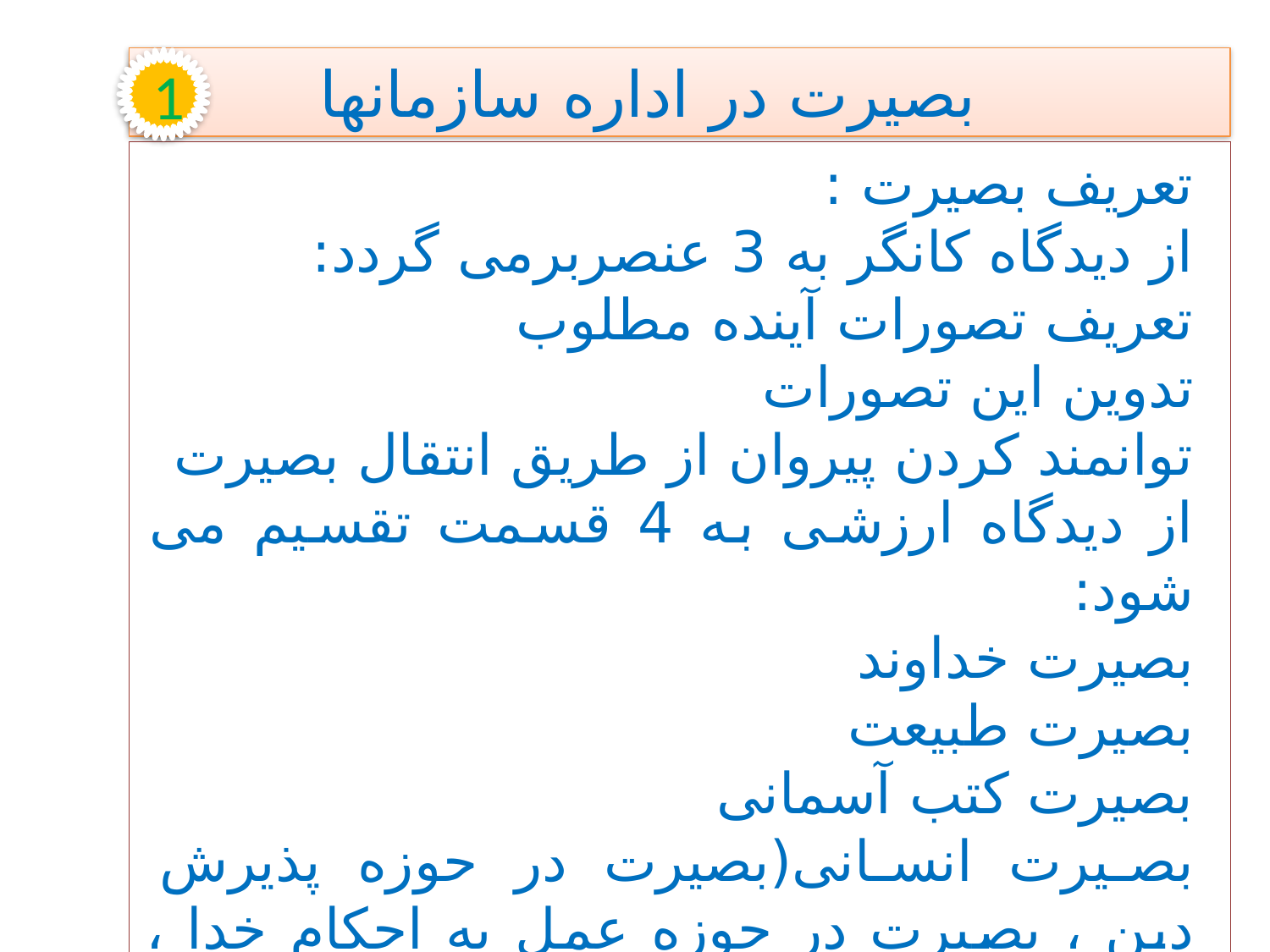

بصیرت در اداره سازمانها
1
تعریف بصیرت :
از دیدگاه کانگر به 3 عنصربرمی گردد:
	تعریف تصورات آینده مطلوب
	تدوین این تصورات
	توانمند کردن پیروان از طریق انتقال بصیرت
از دیدگاه ارزشی به 4 قسمت تقسیم می شود:
	بصیرت خداوند
	بصیرت طبیعت
	بصیرت کتب آسمانی
	بصیرت انسانی(بصیرت در حوزه پذیرش دین ، بصیرت در حوزه عمل به احکام خدا ، بصیرت در حوزه تصمیم گیری)